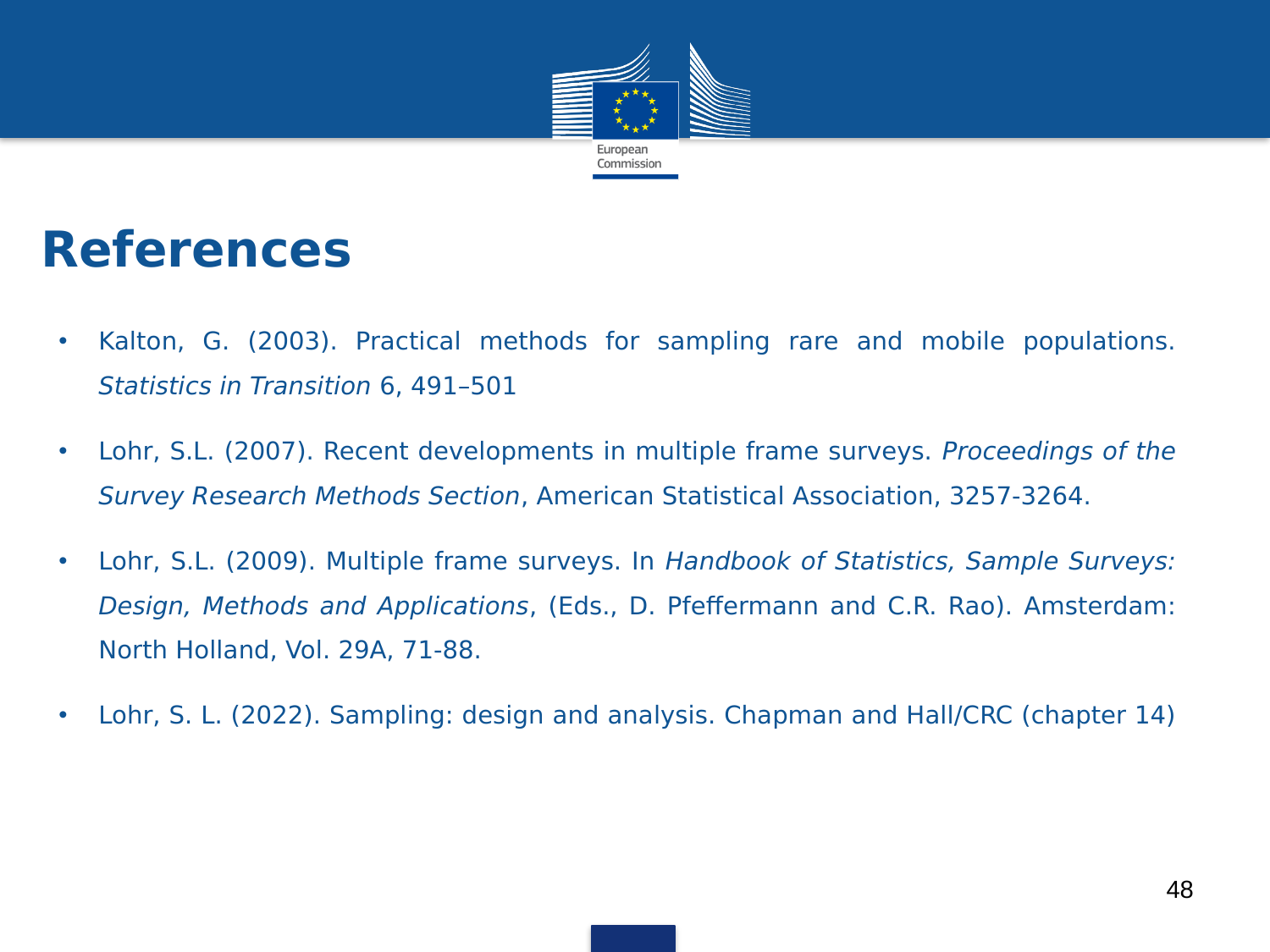

# References

Kalton, G. (2003). Practical methods for sampling rare and mobile populations. Statistics in Transition 6, 491–501
Lohr, S.L. (2007). Recent developments in multiple frame surveys. Proceedings of the Survey Research Methods Section, American Statistical Association, 3257-3264.
Lohr, S.L. (2009). Multiple frame surveys. In Handbook of Statistics, Sample Surveys: Design, Methods and Applications, (Eds., D. Pfeffermann and C.R. Rao). Amsterdam: North Holland, Vol. 29A, 71-88.
Lohr, S. L. (2022). Sampling: design and analysis. Chapman and Hall/CRC (chapter 14)

48